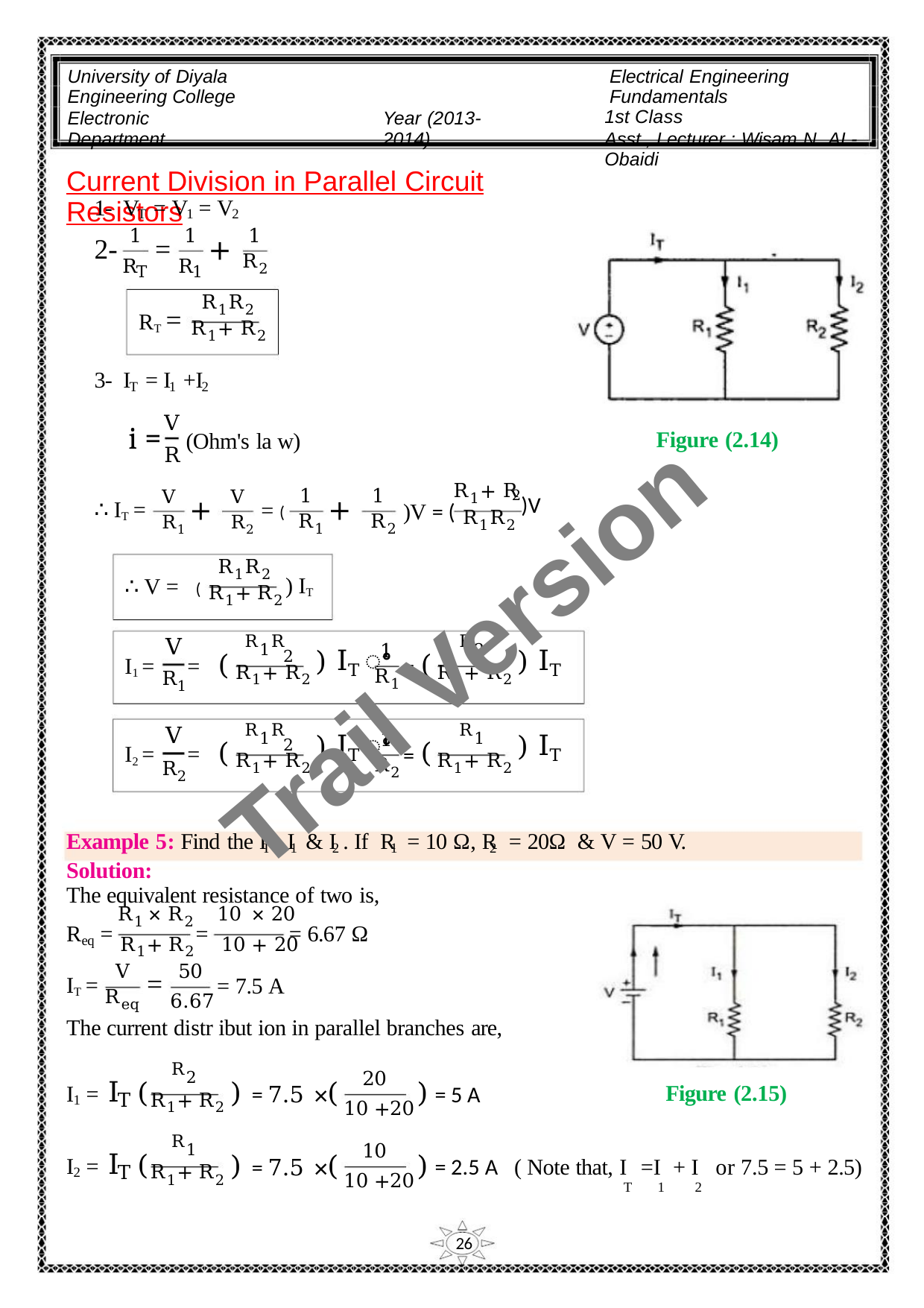

University of Diyala
Engineering College
Electronic Department
Electrical Engineering Fundamentals
1st Class
Asst., Lecturer : Wisam N. AL-Obaidi
Year (2013-2014)
Current Division in Parallel Circuit Resistors
1- V = V = V
T
1
2
1
1
1
2- = +
R
R
R2
T
1
R1R2
R1+ R2
RT =
3- I = I +I
T
1
2
V
i = (Ohm's la w)
Figure (2.14)
R
1
1
R1+ R
R1R2
V
V
2)V
+
+
)V = (
∴ IT =
= (
R1
R2
R1
R2
R1R2
R1+ R2
∴ V =
) IT
(
Trail Version
Trail Version
Trail Version
Trail Version
Trail Version
Trail Version
Trail Version
Trail Version
Trail Version
Trail Version
Trail Version
Trail Version
Trail Version
V
R1R
R1+ R2
1
R2
R1+ R2
2
I1 = = (
) IT ꢀ
) IT ꢀ
(
(
) IT
) IT
=
=
R1
R1
V
R1R
R1+ R2
1
R1
R1+ R2
2
I2 = = (
R2
R2
Example 5: Find the I , I & I . If R = 10 Ω, R = 20Ω & V = 50 V.
T
1
2
1
2
Solution:
The equivalent resistance of two is,
R1 × R2 10 × 20
R =
=
= 6.67 Ω
eq
R1+ R2 10 + 20
V
50
=
IT =
= 7.5 A
Req
6.67
The current distr ibut ion in parallel branches are,
R2
R1+ R2
20
I = I (
)
)
(
(
)
)
= 7.5 ×
= 7.5 ×
= 5 A
Figure (2.15)
T
1
10 +20
R1
R1+ R2
10
I = I (
= 2.5 A ( Note that, I =I + I or 7.5 = 5 + 2.5)
T 1 2
T
2
10 +20
26